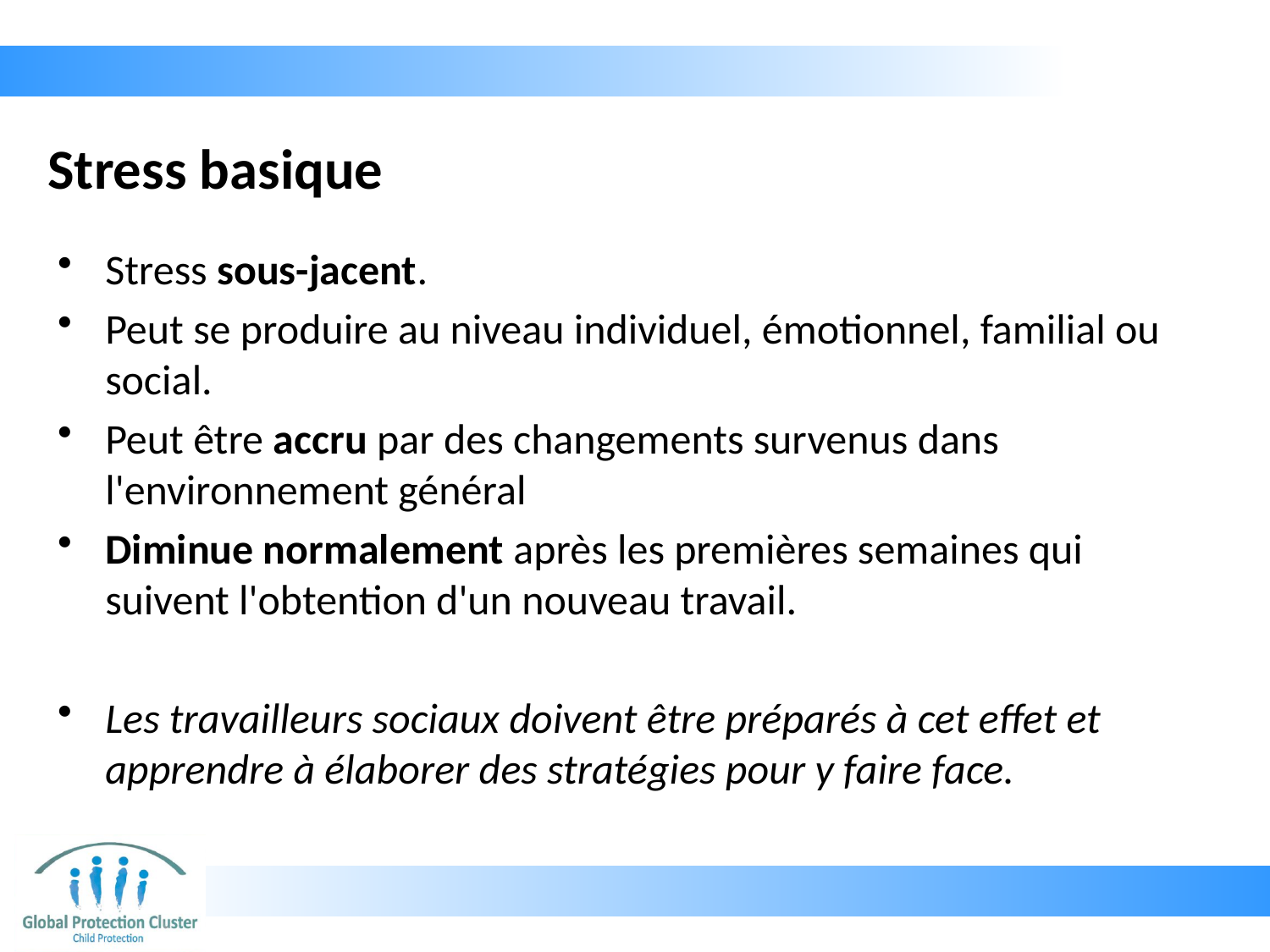

# Stress basique
Stress sous-jacent.
Peut se produire au niveau individuel, émotionnel, familial ou social.
Peut être accru par des changements survenus dans l'environnement général
Diminue normalement après les premières semaines qui suivent l'obtention d'un nouveau travail.

Les travailleurs sociaux doivent être préparés à cet effet et apprendre à élaborer des stratégies pour y faire face.